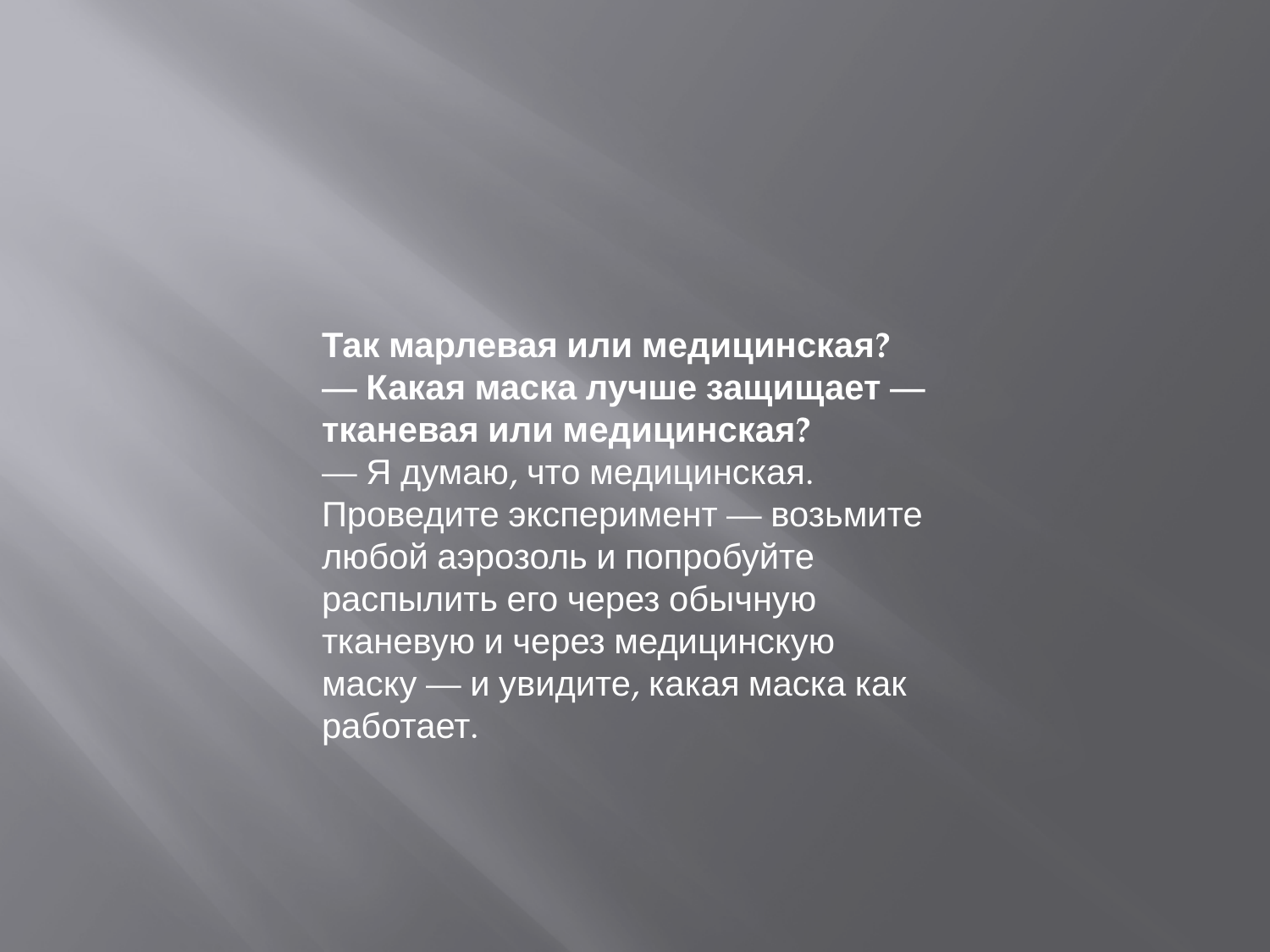

Так марлевая или медицинская?
— Какая маска лучше защищает — тканевая или медицинская?
— Я думаю, что медицинская. Проведите эксперимент — возьмите любой аэрозоль и попробуйте распылить его через обычную тканевую и через медицинскую маску — и увидите, какая маска как работает.